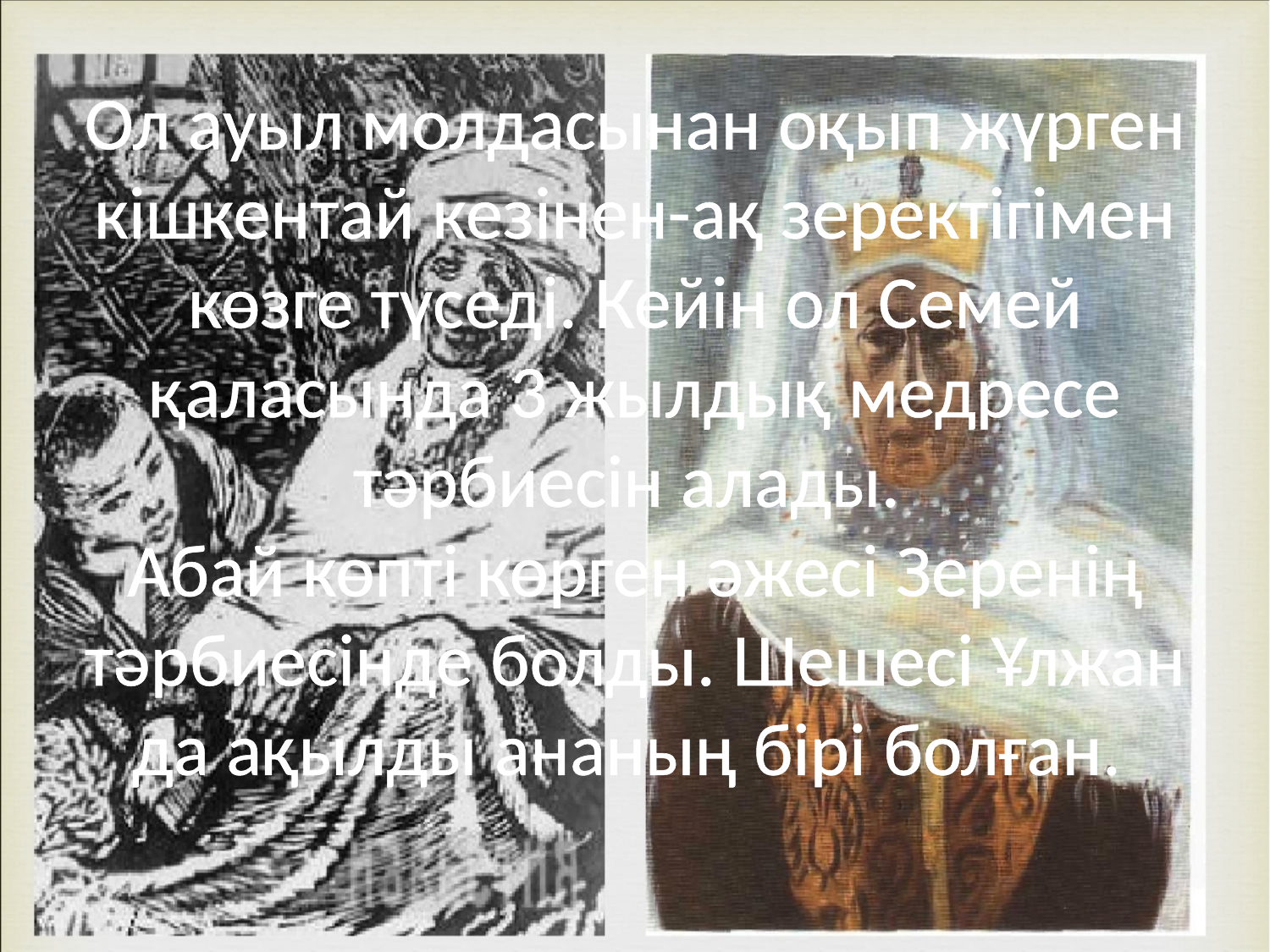

# Ол ауыл молдасынан оқып жүрген кішкентай кезінен-ақ зеректігімен көзге түседі. Кейін ол Семей қаласында 3 жылдық медресе тәрбиесін алады. Абай көпті көрген әжесі Зеренің тәрбиесінде болды. Шешесі Ұлжан да ақылды ананың бірі болған.